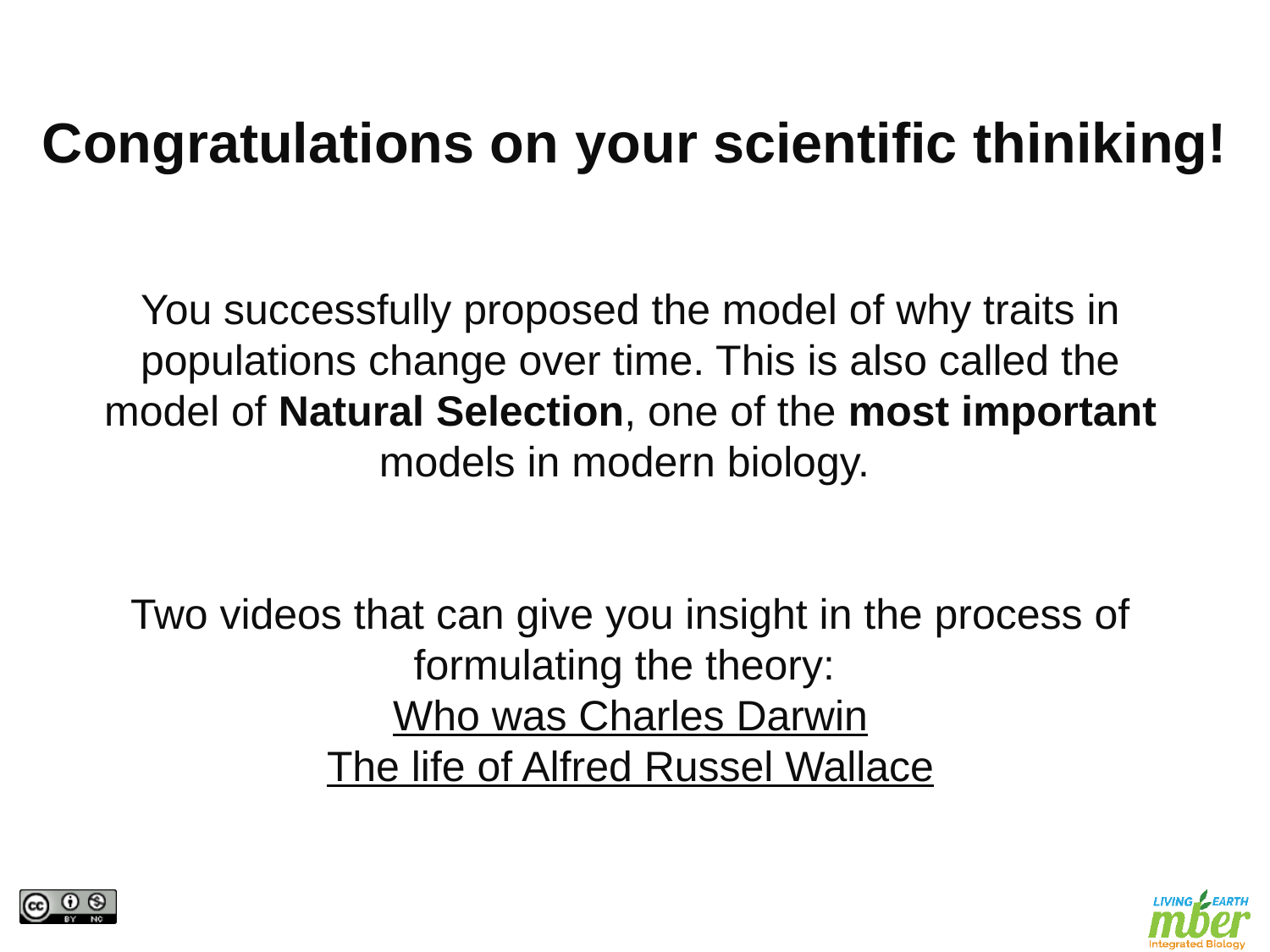

Congratulations on your scientific thiniking!
You successfully proposed the model of why traits in populations change over time. This is also called the model of Natural Selection, one of the most important models in modern biology.

Two videos that can give you insight in the process of formulating the theory:
Who was Charles Darwin
The life of Alfred Russel Wallace